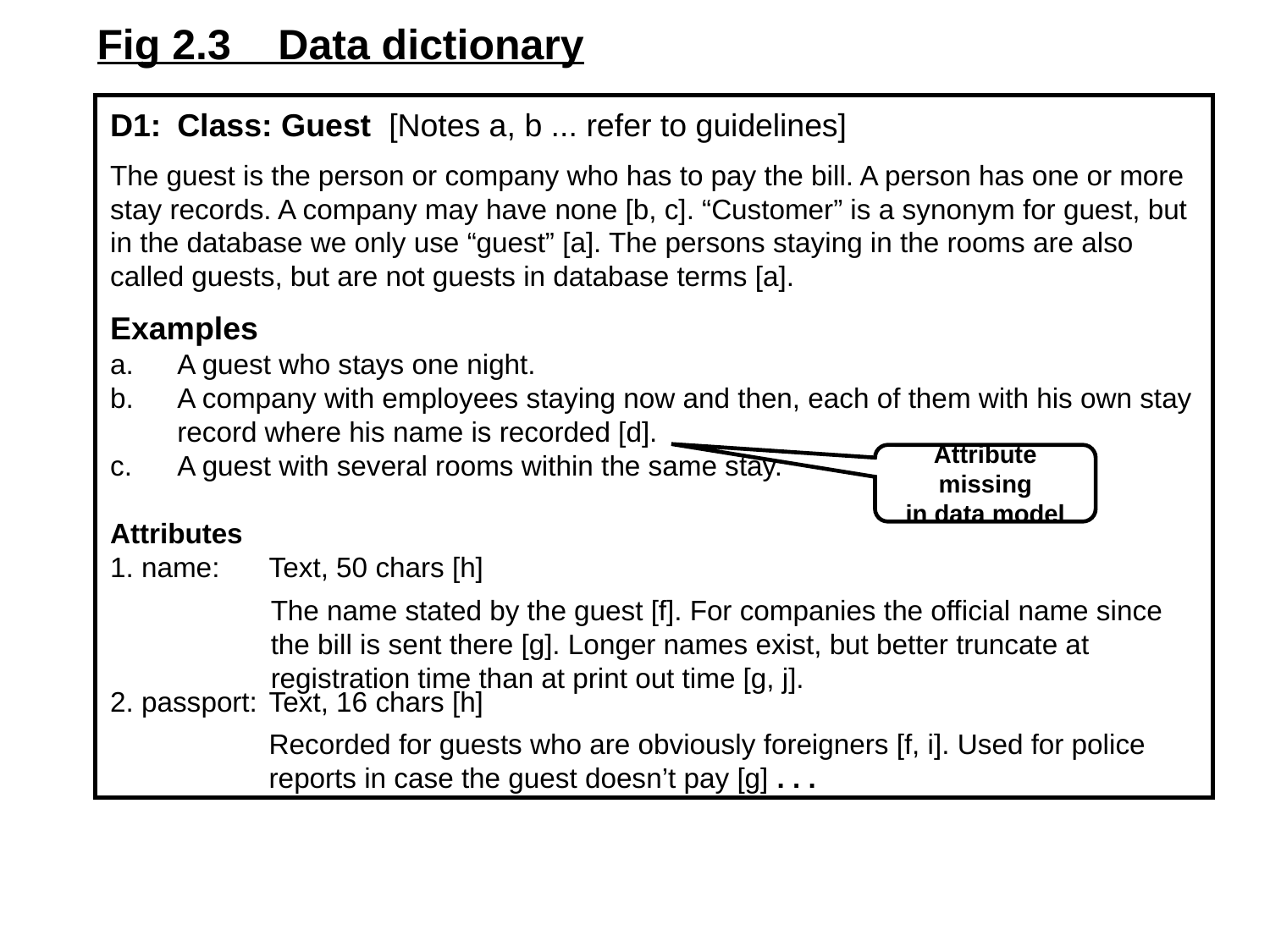

Fig 2.3    Data dictionary
D1:	Class: Guest  [Notes a, b ... refer to guidelines]
The guest is the person or company who has to pay the bill. A person has one or more stay records. A company may have none [b, c]. “Customer” is a synonym for guest, but in the database we only use “guest” [a]. The persons staying in the rooms are also called guests, but are not guests in database terms [a].
Examples
a.	A guest who stays one night.
b.	A company with employees staying now and then, each of them with his own stay
	record where his name is recorded [d].
c.	A guest with several rooms within the same stay.

Attributes
1. name:	Text, 50 chars [h]

2. passport:	Text, 16 chars [h]
Attribute missing
in data model
The name stated by the guest [f]. For companies the official name since the bill is sent there [g]. Longer names exist, but better truncate at registration time than at print out time [g, j].

Recorded for guests who are obviously foreigners [f, i]. Used for police reports in case the guest doesn’t pay [g] . . .